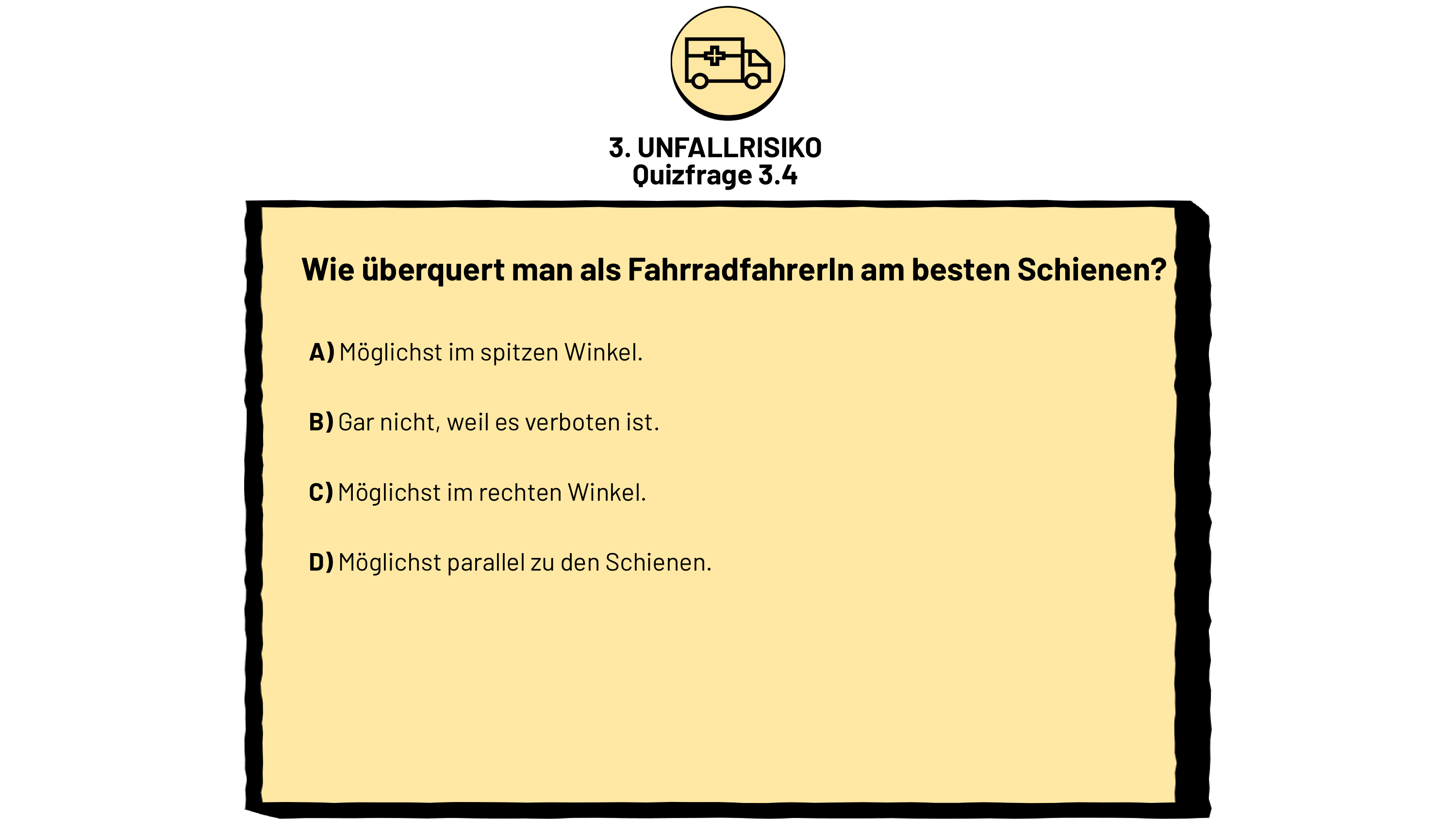

3. UNFALLRISIKO
Quizfrage 3.4
Wie überquert man als FahrradfahrerIn am besten Schienen?

A) Möglichst im spitzen Winkel.

B) Gar nicht, weil es verboten ist.

C) Möglichst im rechten Winkel.

D) Möglichst parallel zu den Schienen.